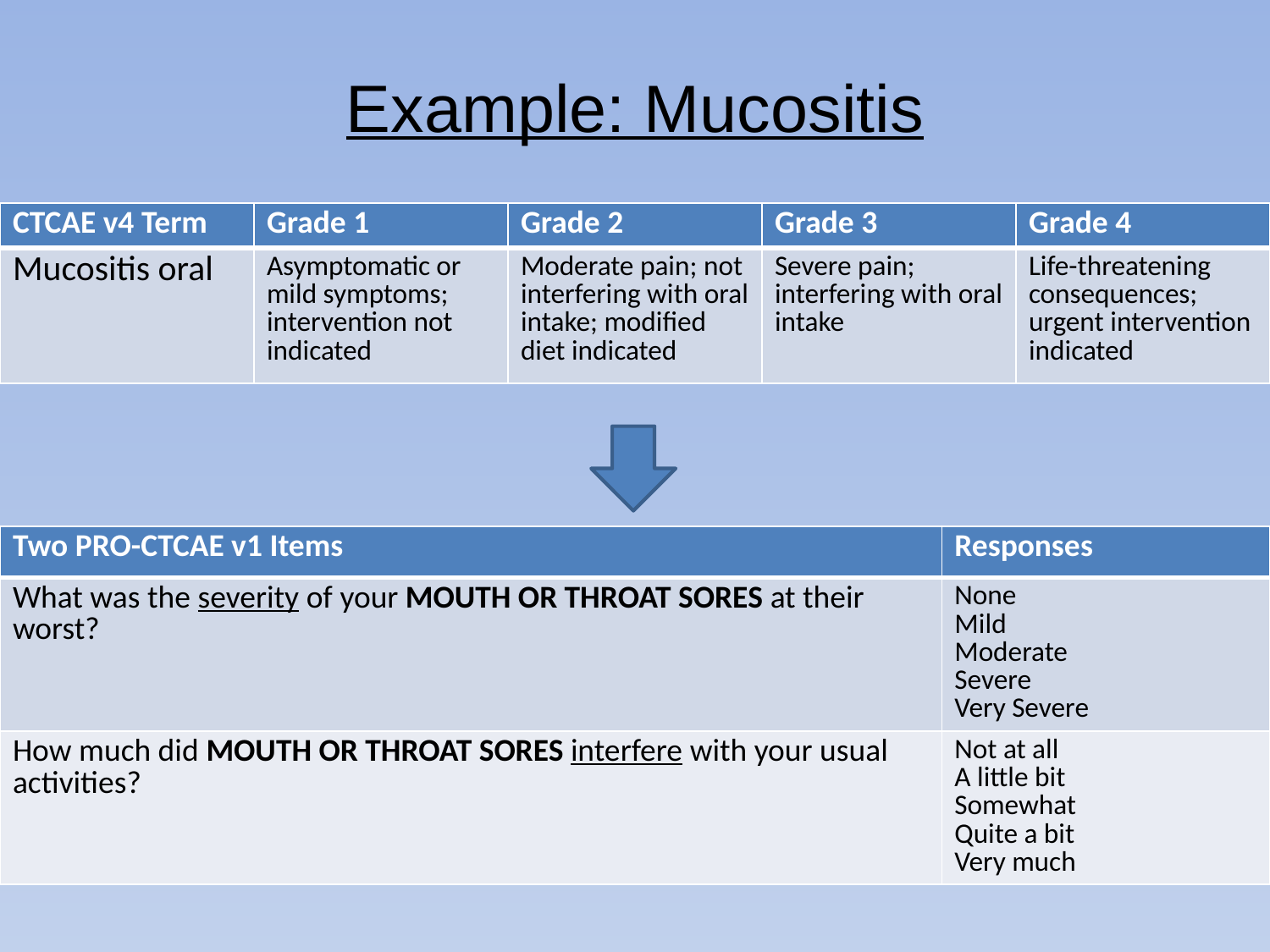

# Example: Mucositis
| CTCAE v4 Term | Grade 1 | Grade 2 | Grade 3 | Grade 4 |
| --- | --- | --- | --- | --- |
| Mucositis oral | Asymptomatic or mild symptoms; intervention not indicated | Moderate pain; not interfering with oral intake; modified diet indicated | Severe pain; interfering with oral intake | Life-threatening consequences; urgent intervention indicated |

| Two PRO-CTCAE v1 Items | Responses |
| --- | --- |
| What was the severity of your MOUTH OR THROAT SORES at their worst? | None Mild Moderate Severe Very Severe |
| How much did MOUTH OR THROAT SORES interfere with your usual activities? | Not at all A little bit Somewhat Quite a bit Very much |